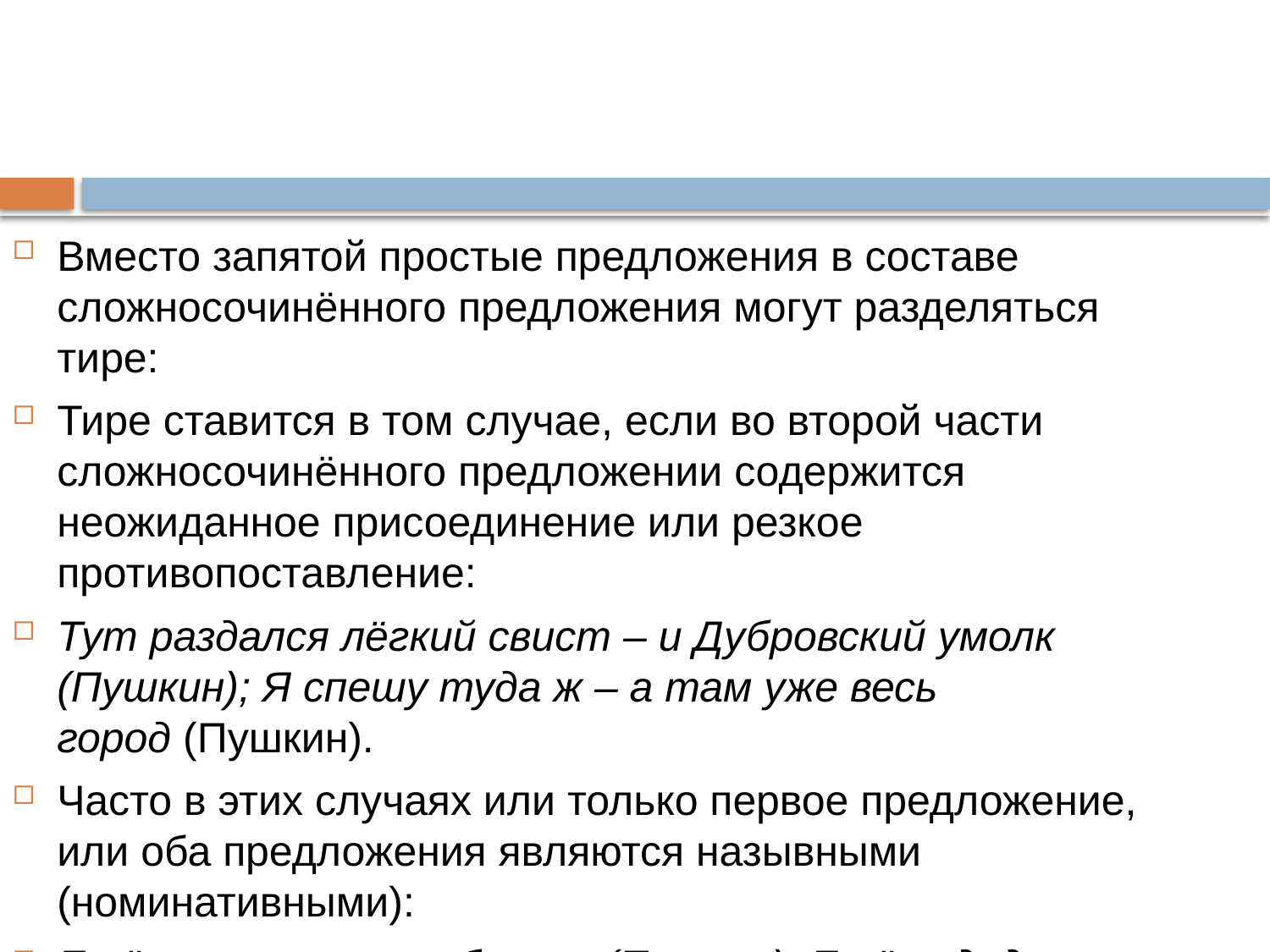

#
Вместо запятой простые предложения в составе сложносочинённого предложения могут разделяться тире:
Тире ставится в том случае, если во второй части сложносочинённого предложении содержится неожиданное присоединение или резкое противопоставление:
Тут раздался лёгкий свист – и Дубровский умолк (Пушкин); Я спешу туда ж – а там уже весь город (Пушкин).
Часто в этих случаях или только первое предложение, или оба предложения являются назывными (номинативными):
Ещё напор – и враг бежит (Пушкин); Ещё год, два – и старость... (Эренбург).